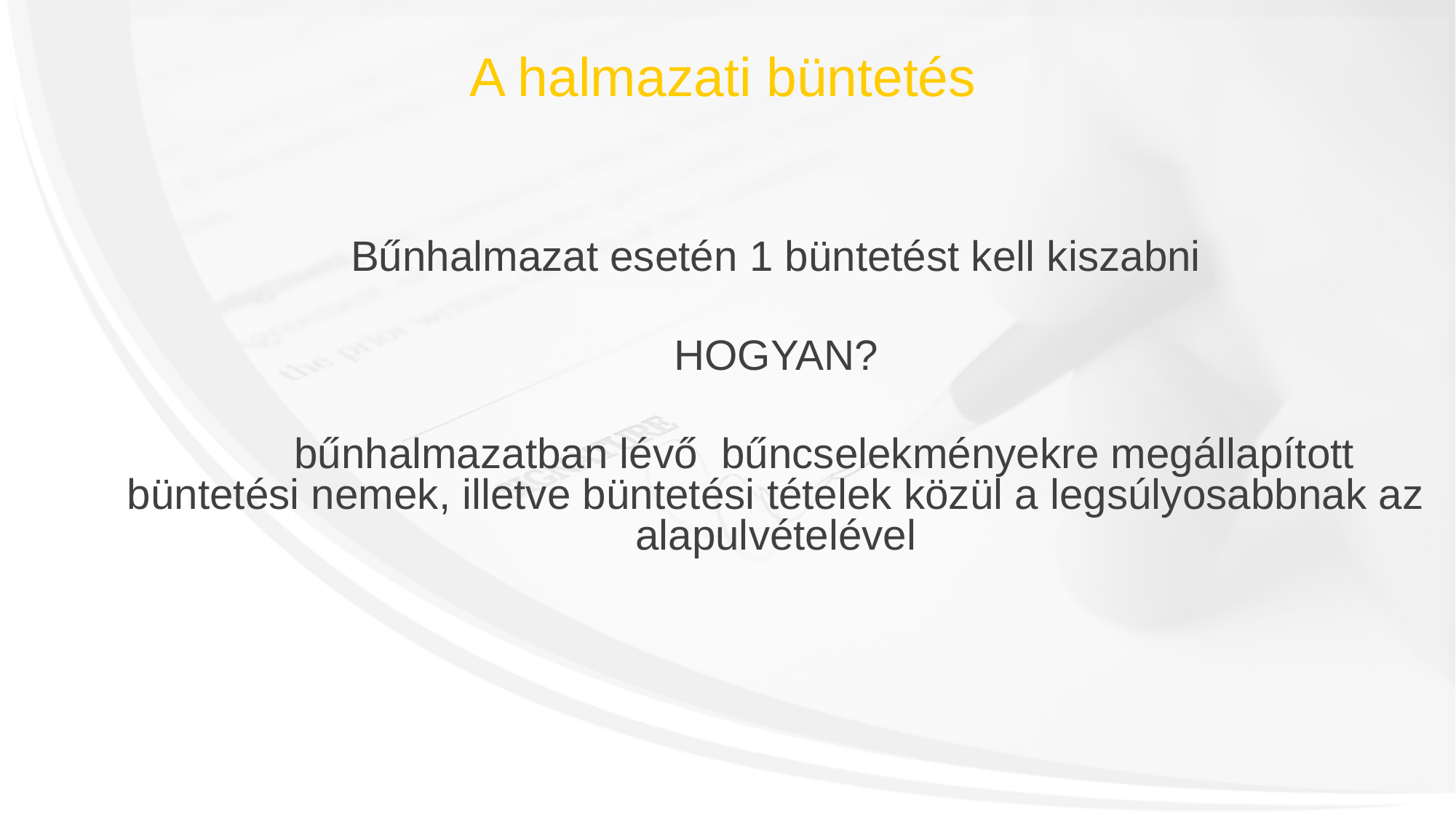

A halmazati büntetés

Bűnhalmazat esetén 1 büntetést kell kiszabni

HOGYAN?

	bűnhalmazatban lévő  bűncselekményekre megállapított
büntetési nemek, illetve büntetési tételek közül a legsúlyosabbnak az alapulvételével